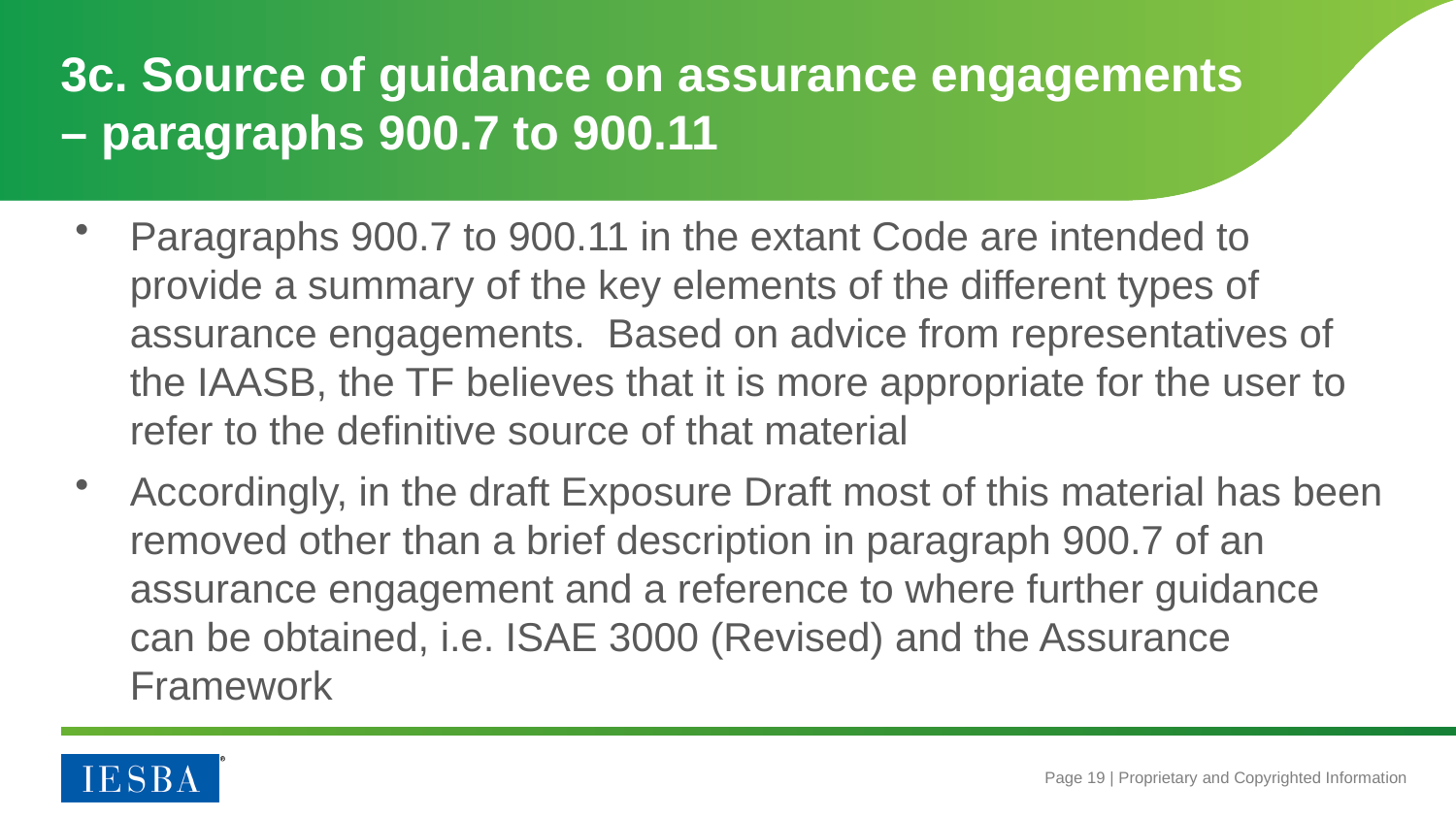

# 3c. Source of guidance on assurance engagements – paragraphs 900.7 to 900.11
Paragraphs 900.7 to 900.11 in the extant Code are intended to provide a summary of the key elements of the different types of assurance engagements.  Based on advice from representatives of the IAASB, the TF believes that it is more appropriate for the user to refer to the definitive source of that material
Accordingly, in the draft Exposure Draft most of this material has been removed other than a brief description in paragraph 900.7 of an assurance engagement and a reference to where further guidance can be obtained, i.e. ISAE 3000 (Revised) and the Assurance Framework